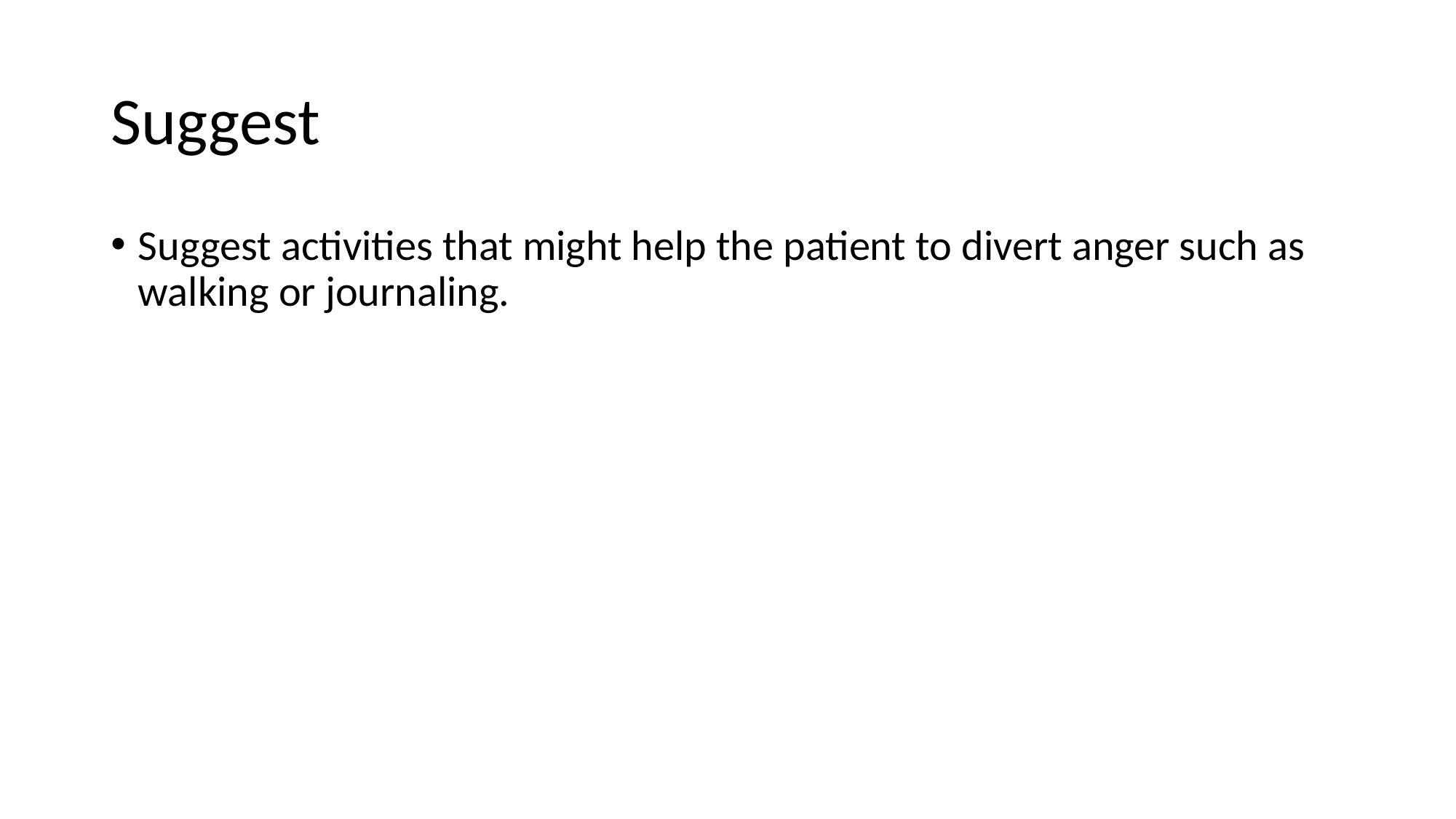

# Suggest
Suggest activities that might help the patient to divert anger such as walking or journaling.